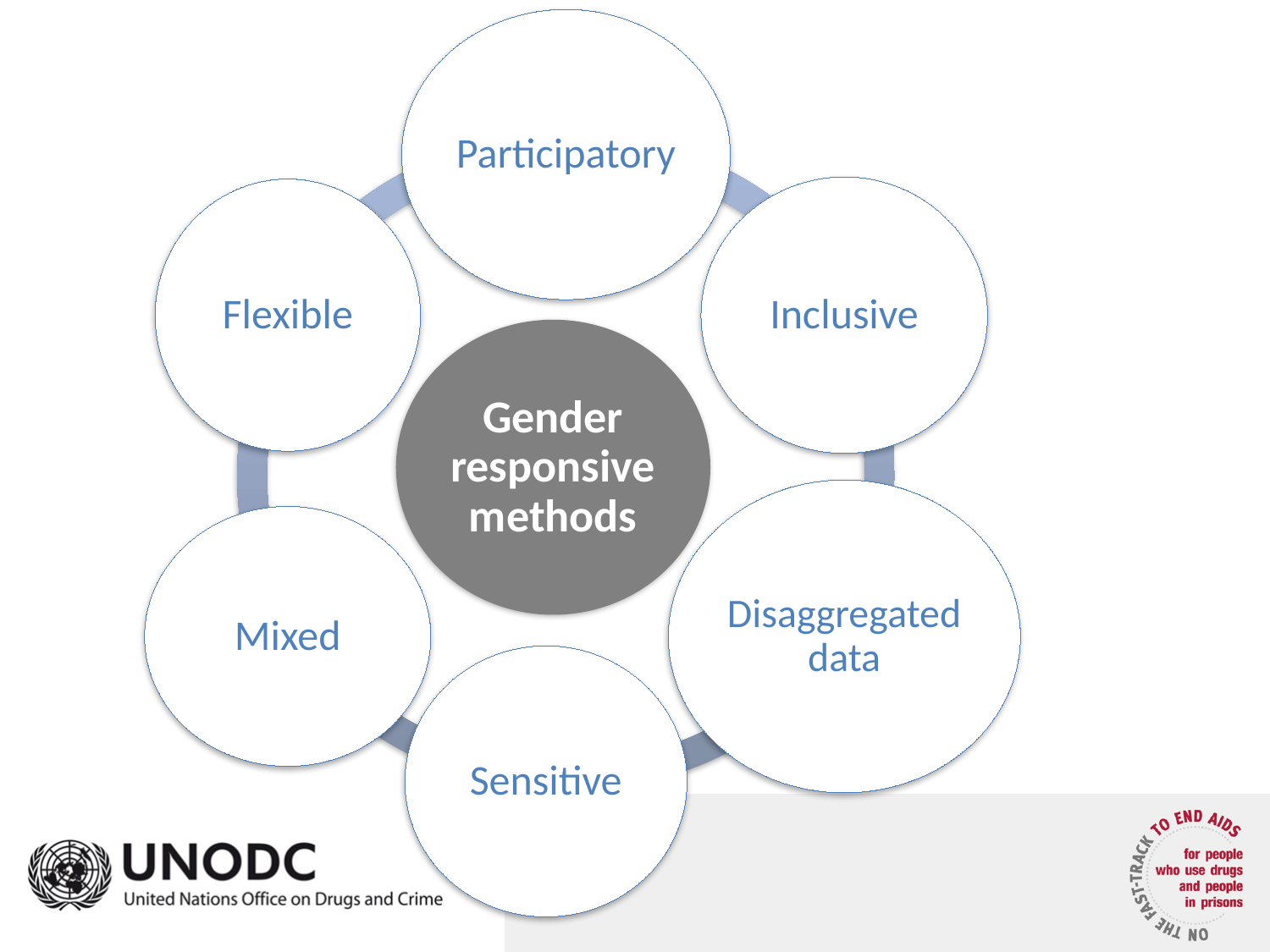

Gender responsive methods
Participatory
Inclusive
Disaggregated data
Sensitive
Mixed
Flexible